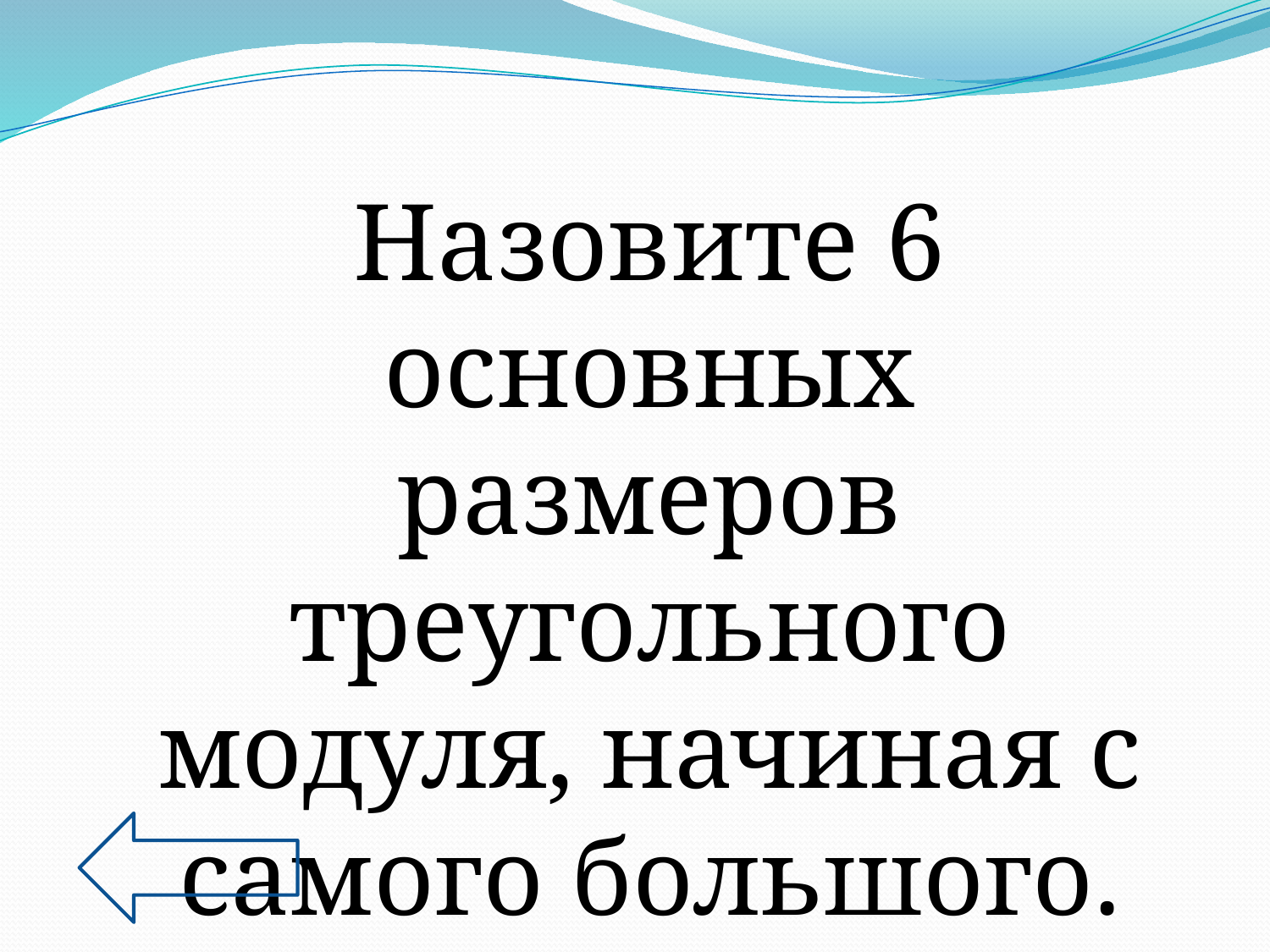

Назовите 6 основных размеров треугольного модуля, начиная с самого большого.